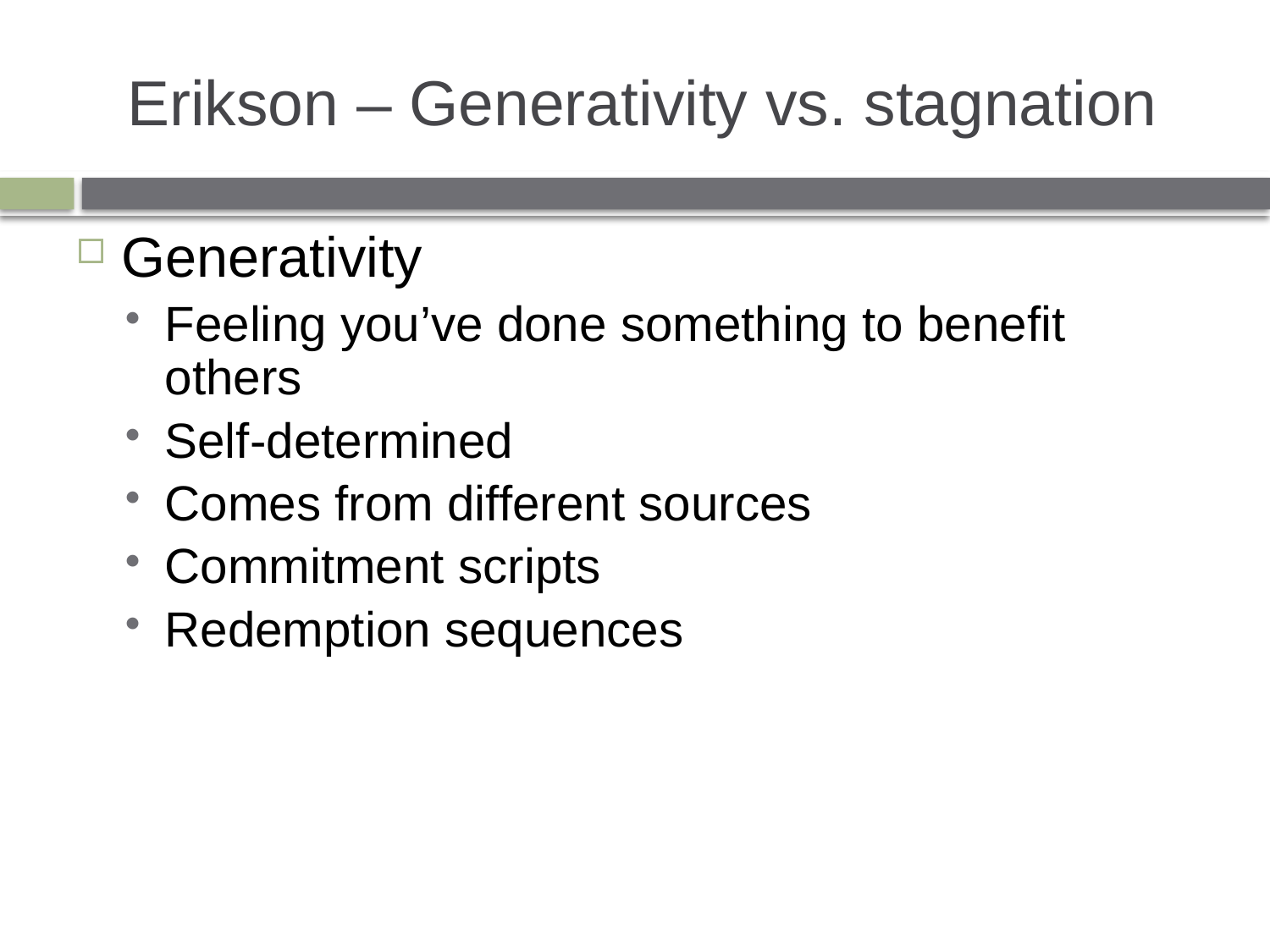

# Erikson – Generativity vs. stagnation
 Generativity
Feeling you’ve done something to benefit others
Self-determined
Comes from different sources
Commitment scripts
Redemption sequences